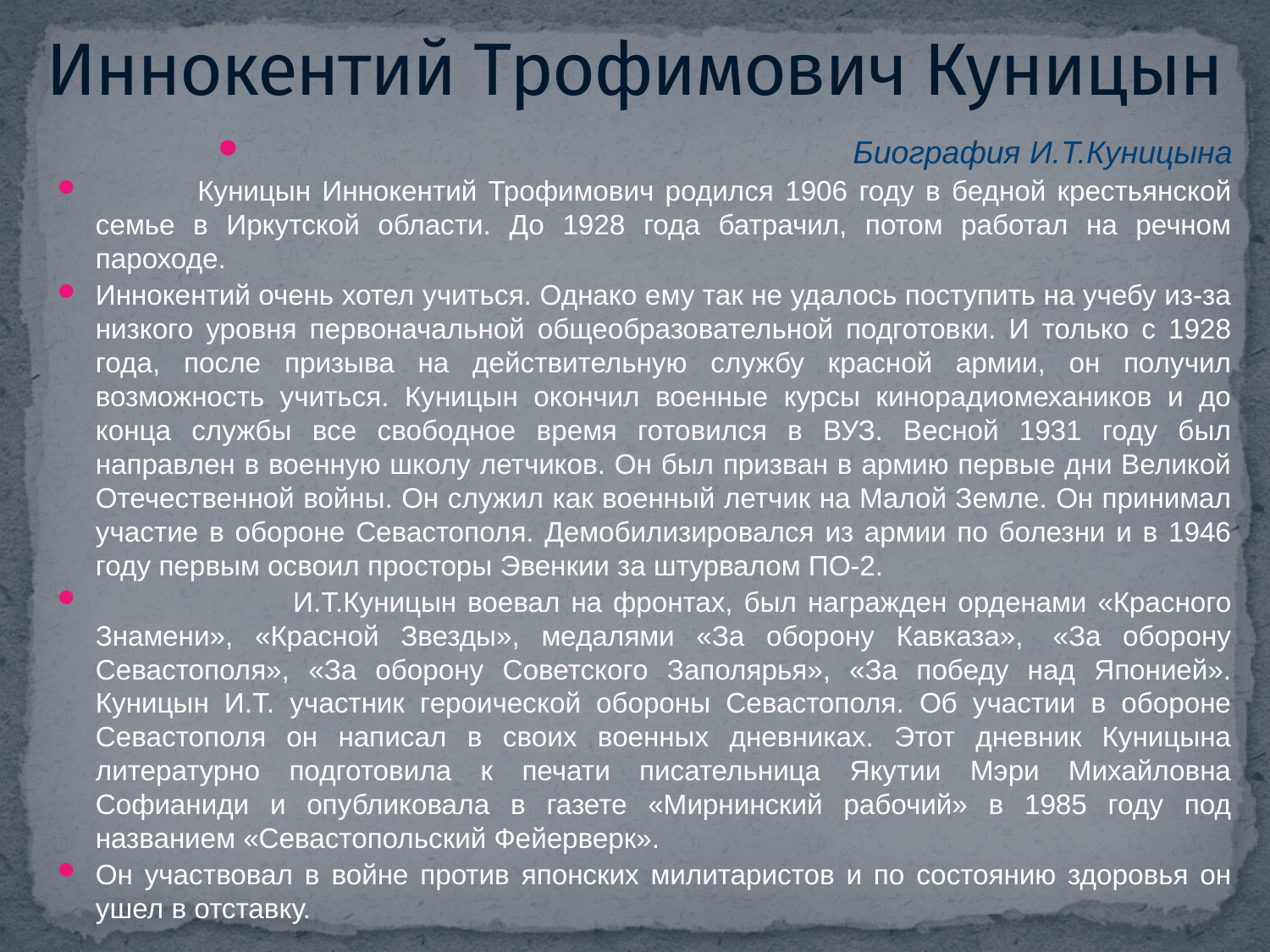

# Иннокентий Трофимович Куницын
Биография И.Т.Куницына
         Куницын Иннокентий Трофимович родился 1906 году в бедной крестьянской семье в Иркутской области. До 1928 года батрачил, потом работал на речном пароходе.
Иннокентий очень хотел учиться. Однако ему так не удалось поступить на учебу из-за низкого уровня первоначальной общеобразовательной подготовки. И только с 1928 года, после призыва на действительную службу красной армии, он получил возможность учиться. Куницын окончил военные курсы кинорадиомехаников и до конца службы все свободное время готовился в ВУЗ. Весной 1931 году был направлен в военную школу летчиков. Он был призван в армию первые дни Великой Отечественной войны. Он служил как военный летчик на Малой Земле. Он принимал участие в обороне Севастополя. Демобилизировался из армии по болезни и в 1946 году первым освоил просторы Эвенкии за штурвалом ПО-2.
                  И.Т.Куницын воевал на фронтах, был награжден орденами «Красного Знамени», «Красной Звезды», медалями «За оборону Кавказа»,  «За оборону Севастополя», «За оборону Советского Заполярья», «За победу над Японией». Куницын И.Т. участник героической обороны Севастополя. Об участии в обороне Севастополя он написал в своих военных дневниках. Этот дневник Куницына литературно подготовила к печати писательница Якутии Мэри Михайловна Софианиди и опубликовала в газете «Мирнинский рабочий» в 1985 году под названием «Севастопольский Фейерверк».
Он участвовал в войне против японских милитаристов и по состоянию здоровья он ушел в отставку.